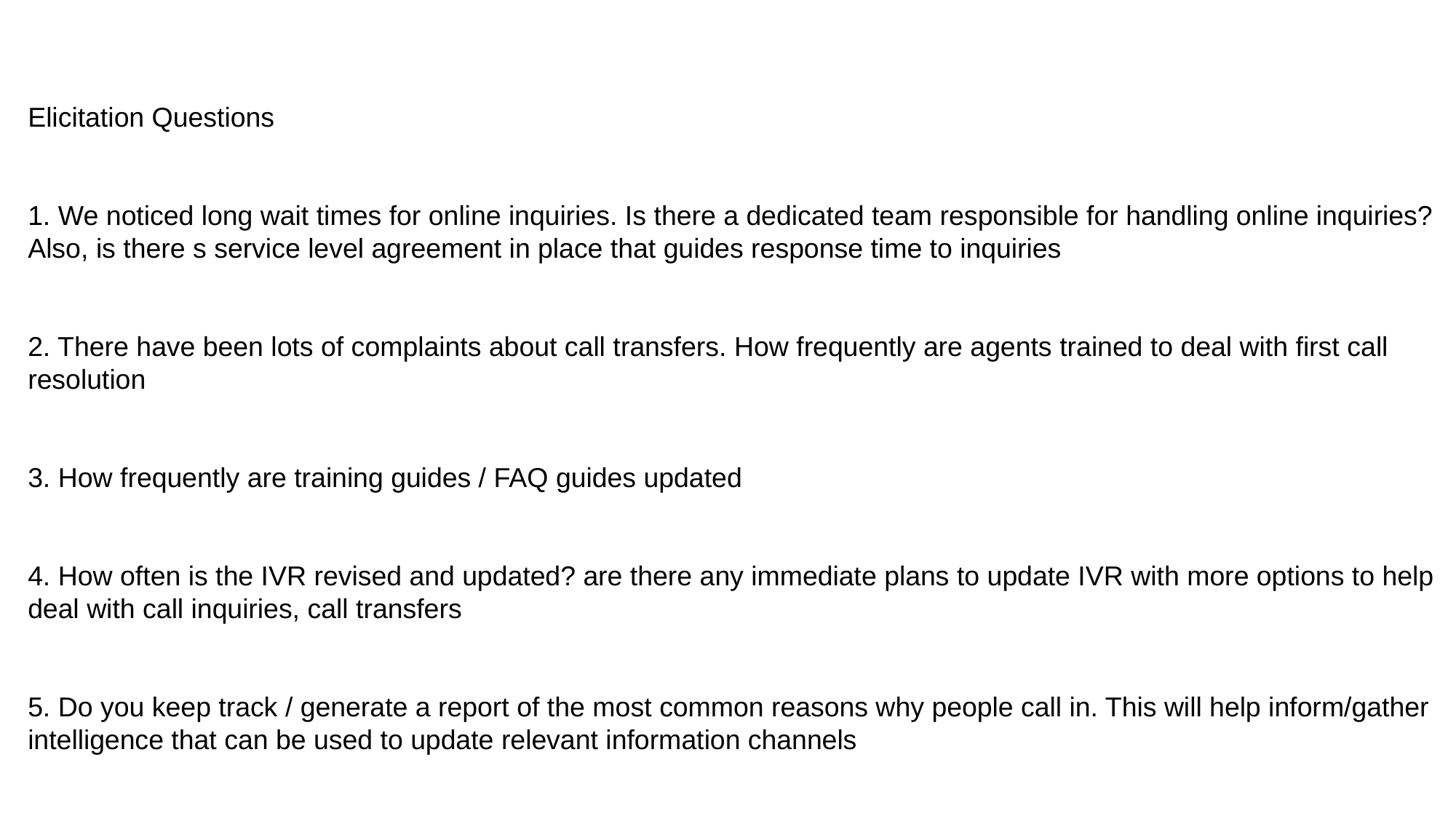

Elicitation Questions

1. We noticed long wait times for online inquiries. Is there a dedicated team responsible for handling online inquiries? Also, is there s service level agreement in place that guides response time to inquiries

2. There have been lots of complaints about call transfers. How frequently are agents trained to deal with first call resolution

3. How frequently are training guides / FAQ guides updated

4. How often is the IVR revised and updated? are there any immediate plans to update IVR with more options to help deal with call inquiries, call transfers

5. Do you keep track / generate a report of the most common reasons why people call in. This will help inform/gather intelligence that can be used to update relevant information channels